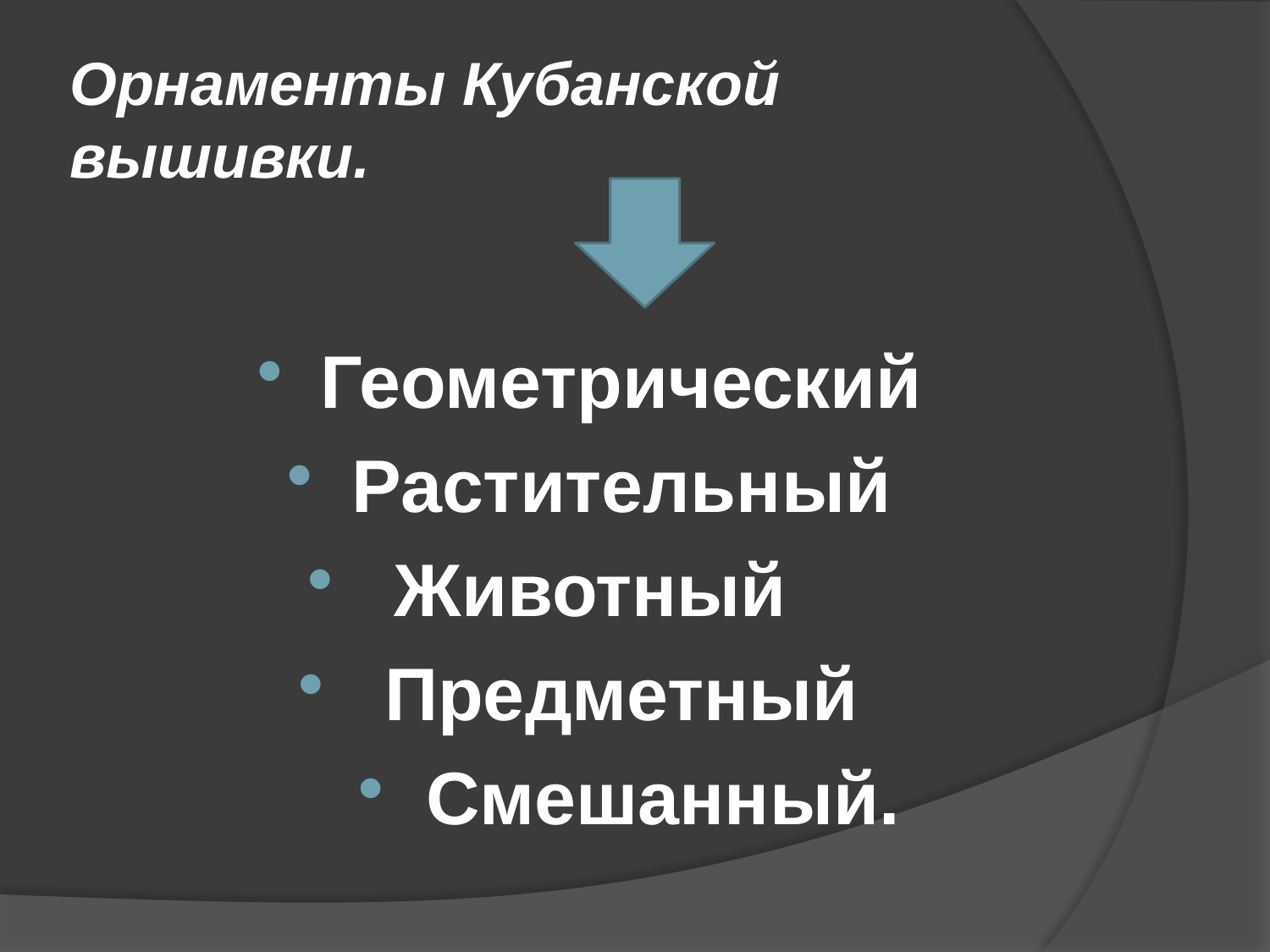

# Орнаменты Кубанской вышивки.

Геометрический
Растительный
 Животный
 Предметный
Смешанный.